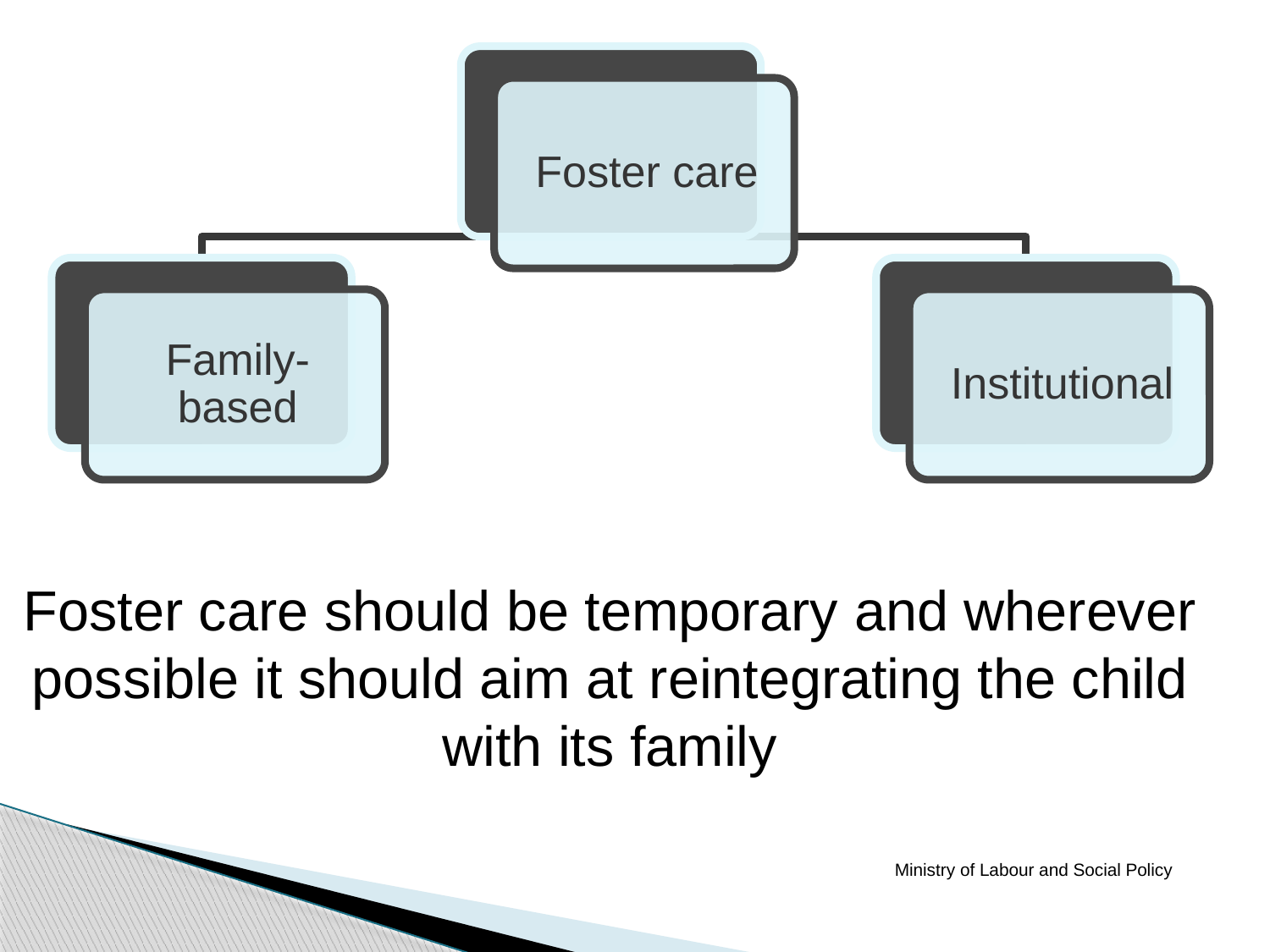

Foster care
Family-based
Institutional
# Foster care should be temporary and wherever possible it should aim at reintegrating the child with its family
Ministry of Labour and Social Policy